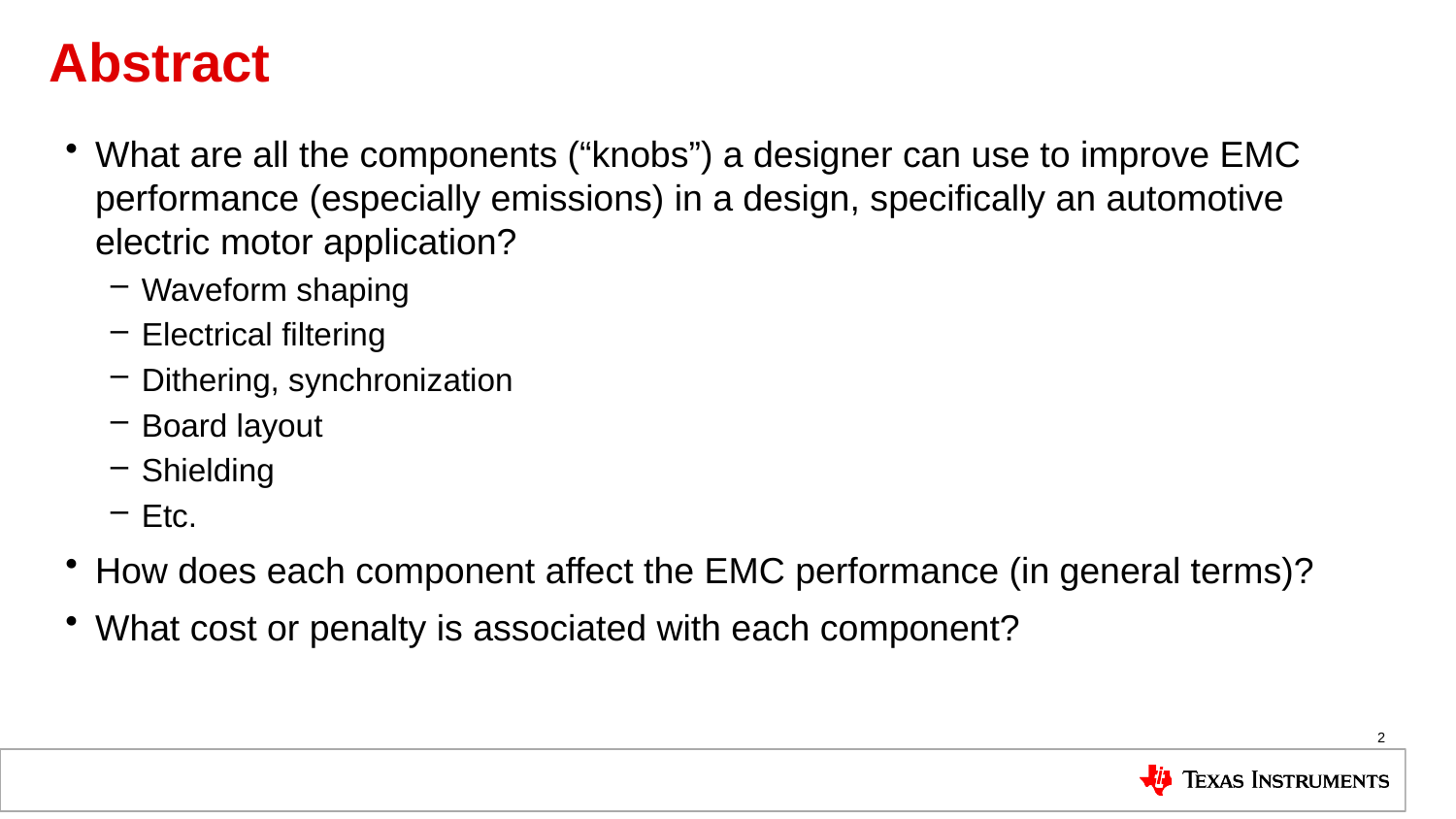

# Abstract
What are all the components (“knobs”) a designer can use to improve EMC performance (especially emissions) in a design, specifically an automotive electric motor application?
Waveform shaping
Electrical filtering
Dithering, synchronization
Board layout
Shielding
Etc.
How does each component affect the EMC performance (in general terms)?
What cost or penalty is associated with each component?
2